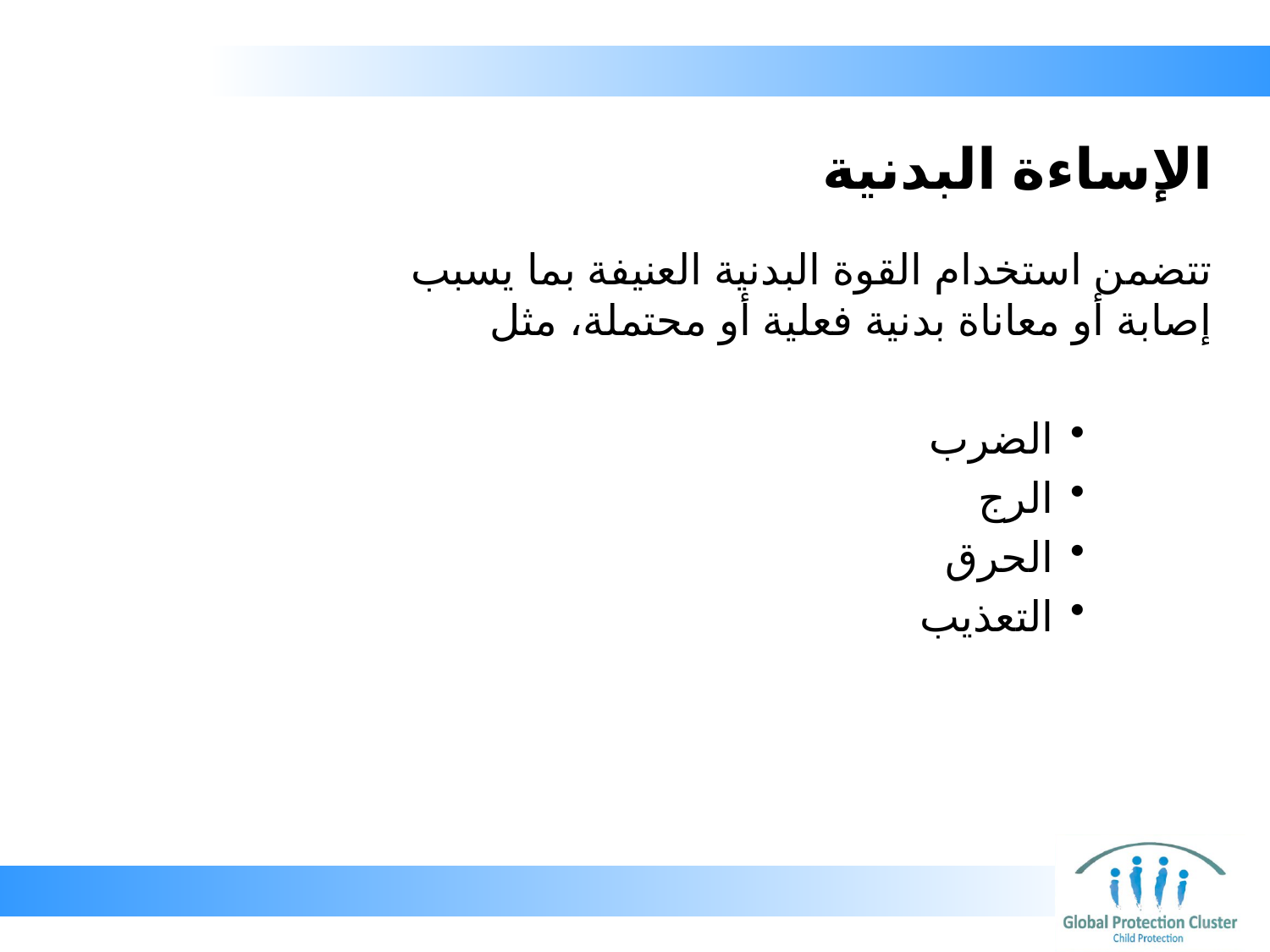

# الإساءة البدنية
تتضمن استخدام القوة البدنية العنيفة بما يسبب إصابة أو معاناة بدنية فعلية أو محتملة، مثل

الضرب
الرج
الحرق
التعذيب